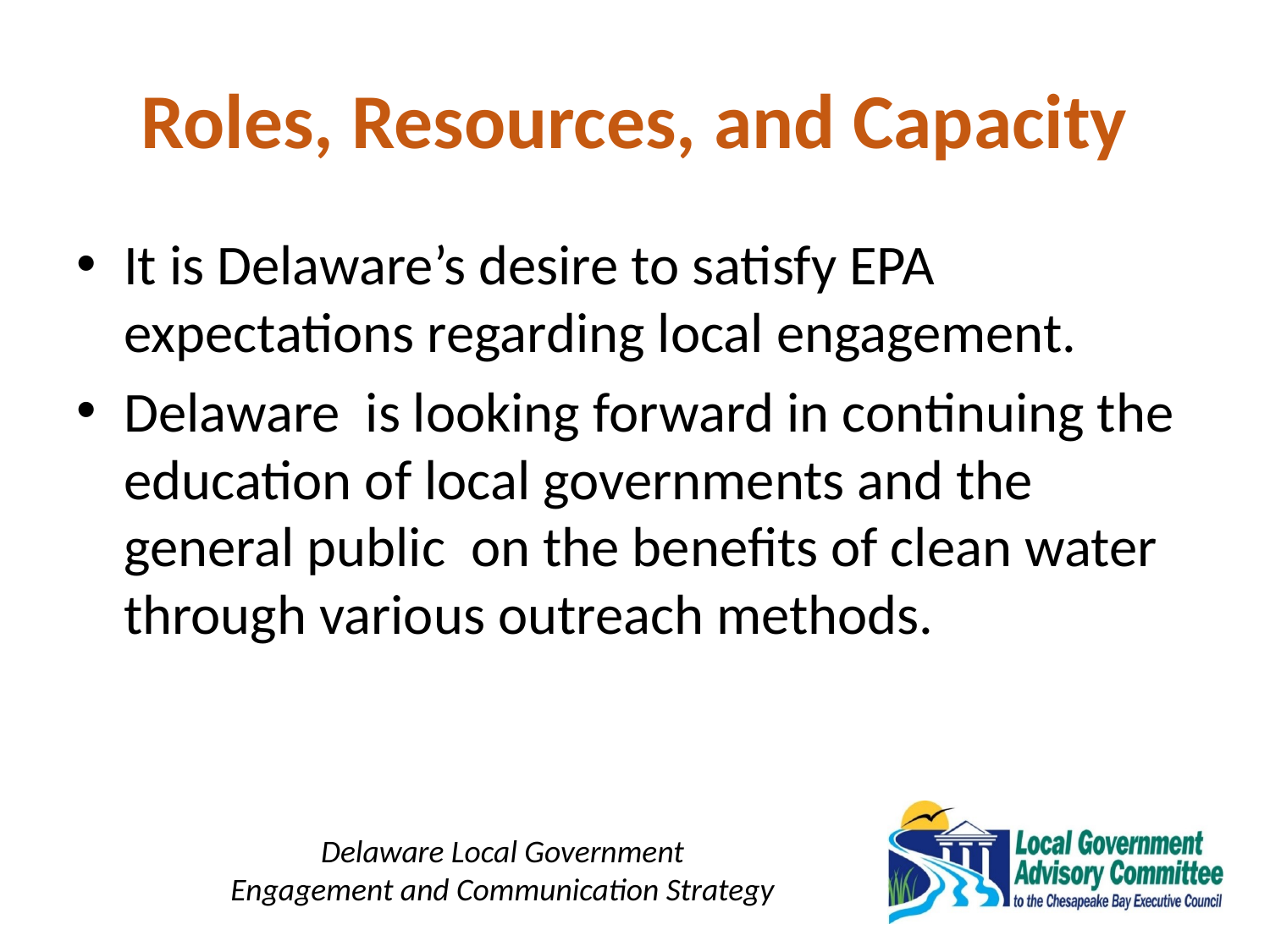

# Roles, Resources, and Capacity
It is Delaware’s desire to satisfy EPA expectations regarding local engagement.
Delaware  is looking forward in continuing the education of local governments and the general public  on the benefits of clean water through various outreach methods.

Delaware Local Government
Engagement and Communication Strategy